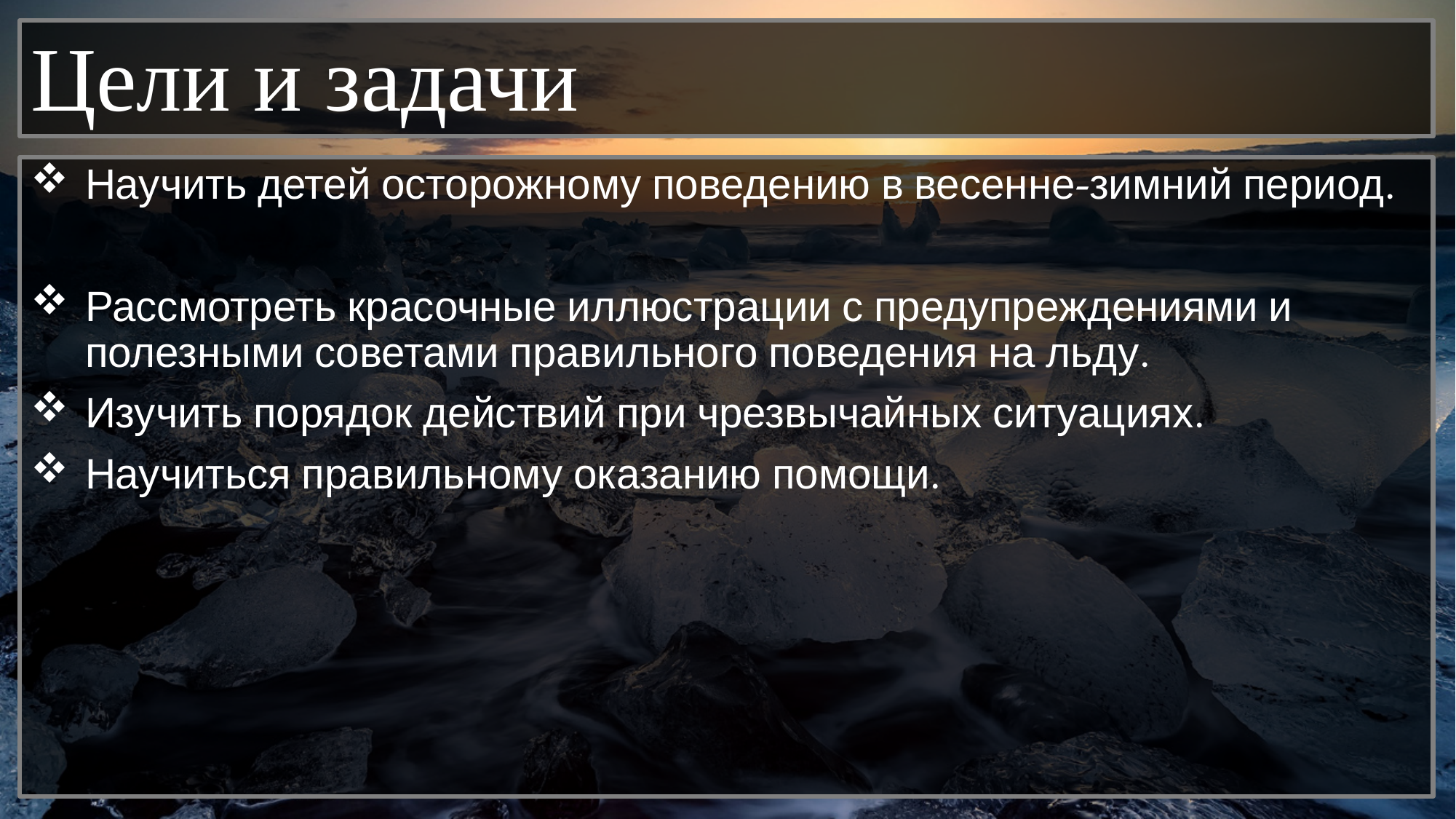

# Цели и задачи
Научить детей осторожному поведению в весенне-зимний период.

Рассмотреть красочные иллюстрации с предупреждениями и полезными советами правильного поведения на льду.
Изучить порядок действий при чрезвычайных ситуациях.
Научиться правильному оказанию помощи.